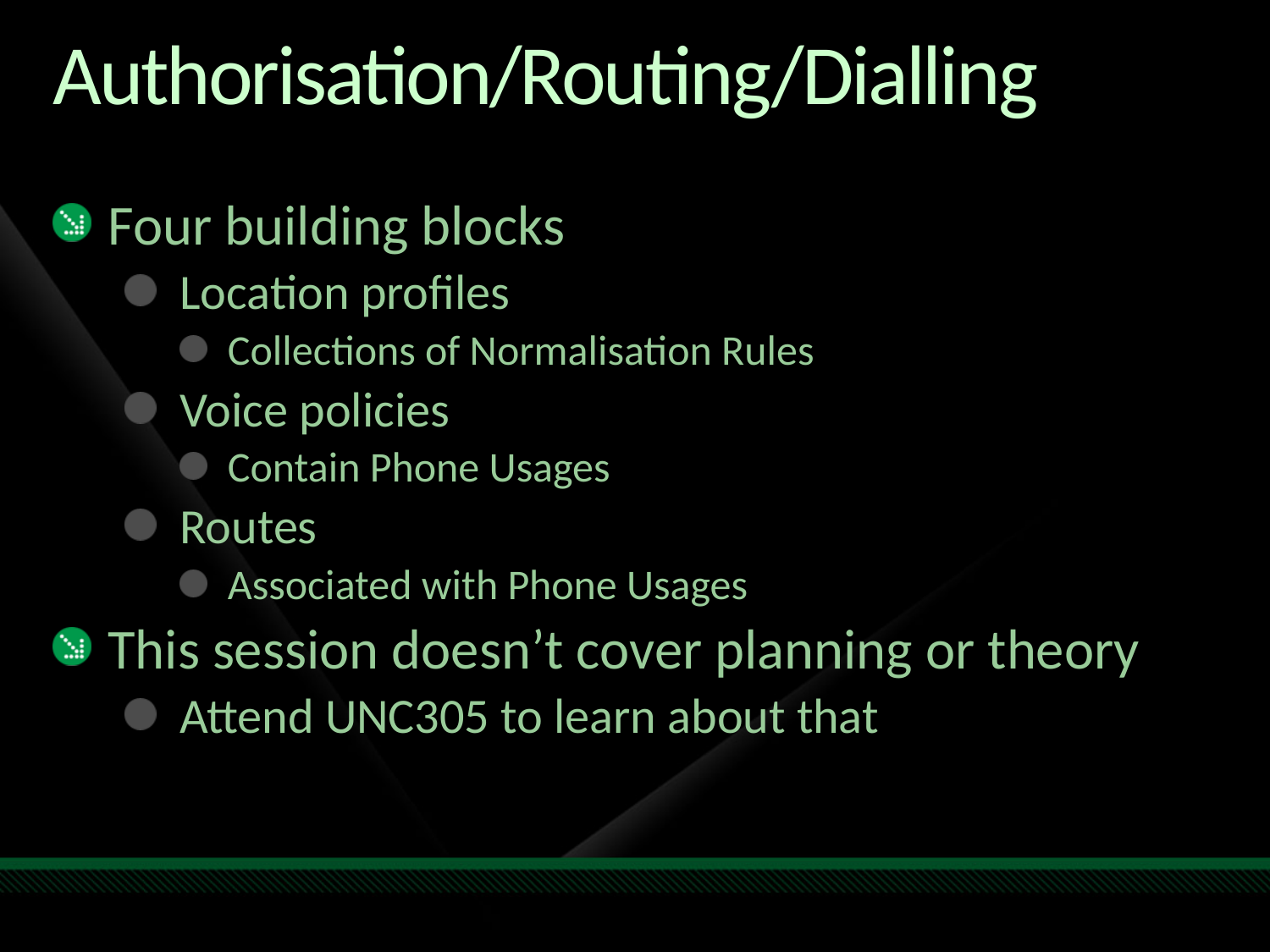

# Authorisation/Routing/Dialling
Four building blocks
Location profiles
Collections of Normalisation Rules
Voice policies
Contain Phone Usages
Routes
Associated with Phone Usages
This session doesn’t cover planning or theory
Attend UNC305 to learn about that